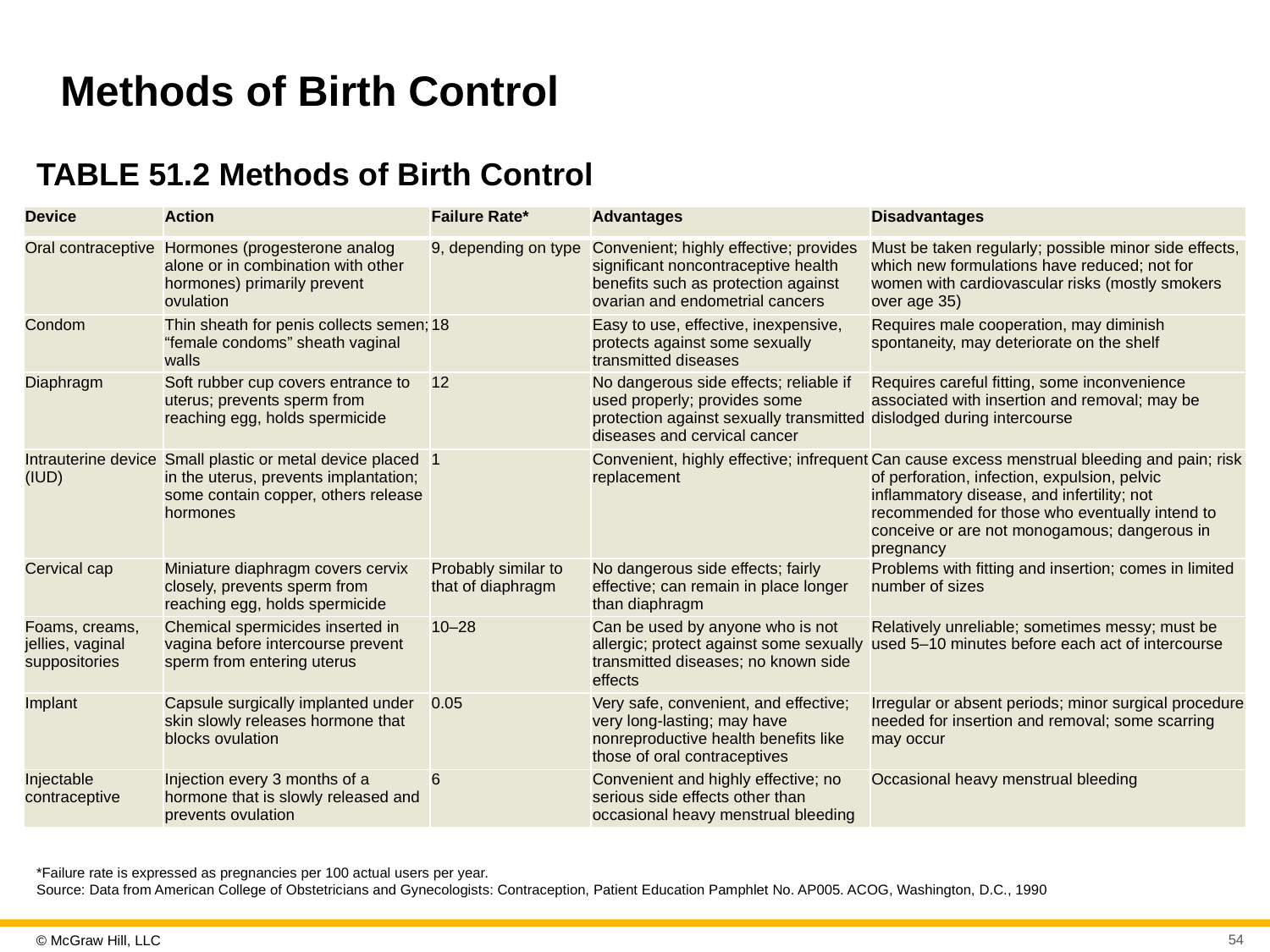

# Methods of Birth Control
TABLE 51.2 Methods of Birth Control
| Device | Action | Failure Rate\* | Advantages | Disadvantages |
| --- | --- | --- | --- | --- |
| Oral contraceptive | Hormones (progesterone analog alone or in combination with other hormones) primarily prevent ovulation | 9, depending on type | Convenient; highly effective; provides significant noncontraceptive health benefits such as protection against ovarian and endometrial cancers | Must be taken regularly; possible minor side effects, which new formulations have reduced; not for women with cardiovascular risks (mostly smokers over age 35) |
| Condom | Thin sheath for penis collects semen; “female condoms” sheath vaginal walls | 18 | Easy to use, effective, inexpensive, protects against some sexually transmitted diseases | Requires male cooperation, may diminish spontaneity, may deteriorate on the shelf |
| Diaphragm | Soft rubber cup covers entrance to uterus; prevents sperm from reaching egg, holds spermicide | 12 | No dangerous side effects; reliable if used properly; provides some protection against sexually transmitted diseases and cervical cancer | Requires careful fitting, some inconvenience associated with insertion and removal; may be dislodged during intercourse |
| Intrauterine device (IUD) | Small plastic or metal device placed in the uterus, prevents implantation; some contain copper, others release hormones | 1 | Convenient, highly effective; infrequent replacement | Can cause excess menstrual bleeding and pain; risk of perforation, infection, expulsion, pelvic inflammatory disease, and infertility; not recommended for those who eventually intend to conceive or are not monogamous; dangerous in pregnancy |
| Cervical cap | Miniature diaphragm covers cervix closely, prevents sperm from reaching egg, holds spermicide | Probably similar to that of diaphragm | No dangerous side effects; fairly effective; can remain in place longer than diaphragm | Problems with fitting and insertion; comes in limited number of sizes |
| Foams, creams, jellies, vaginal suppositories | Chemical spermicides inserted in vagina before intercourse prevent sperm from entering uterus | 10–28 | Can be used by anyone who is not allergic; protect against some sexually transmitted diseases; no known side effects | Relatively unreliable; sometimes messy; must be used 5–10 minutes before each act of intercourse |
| Implant | Capsule surgically implanted under skin slowly releases hormone that blocks ovulation | 0.05 | Very safe, convenient, and effective; very long-lasting; may have nonreproductive health benefits like those of oral contraceptives | Irregular or absent periods; minor surgical procedure needed for insertion and removal; some scarring may occur |
| Injectable contraceptive | Injection every 3 months of a hormone that is slowly released and prevents ovulation | 6 | Convenient and highly effective; no serious side effects other than occasional heavy menstrual bleeding | Occasional heavy menstrual bleeding |
*Failure rate is expressed as pregnancies per 100 actual users per year.
Source: Data from American College of Obstetricians and Gynecologists: Contraception, Patient Education Pamphlet No. AP005. ACOG, Washington, D.C., 1990
54